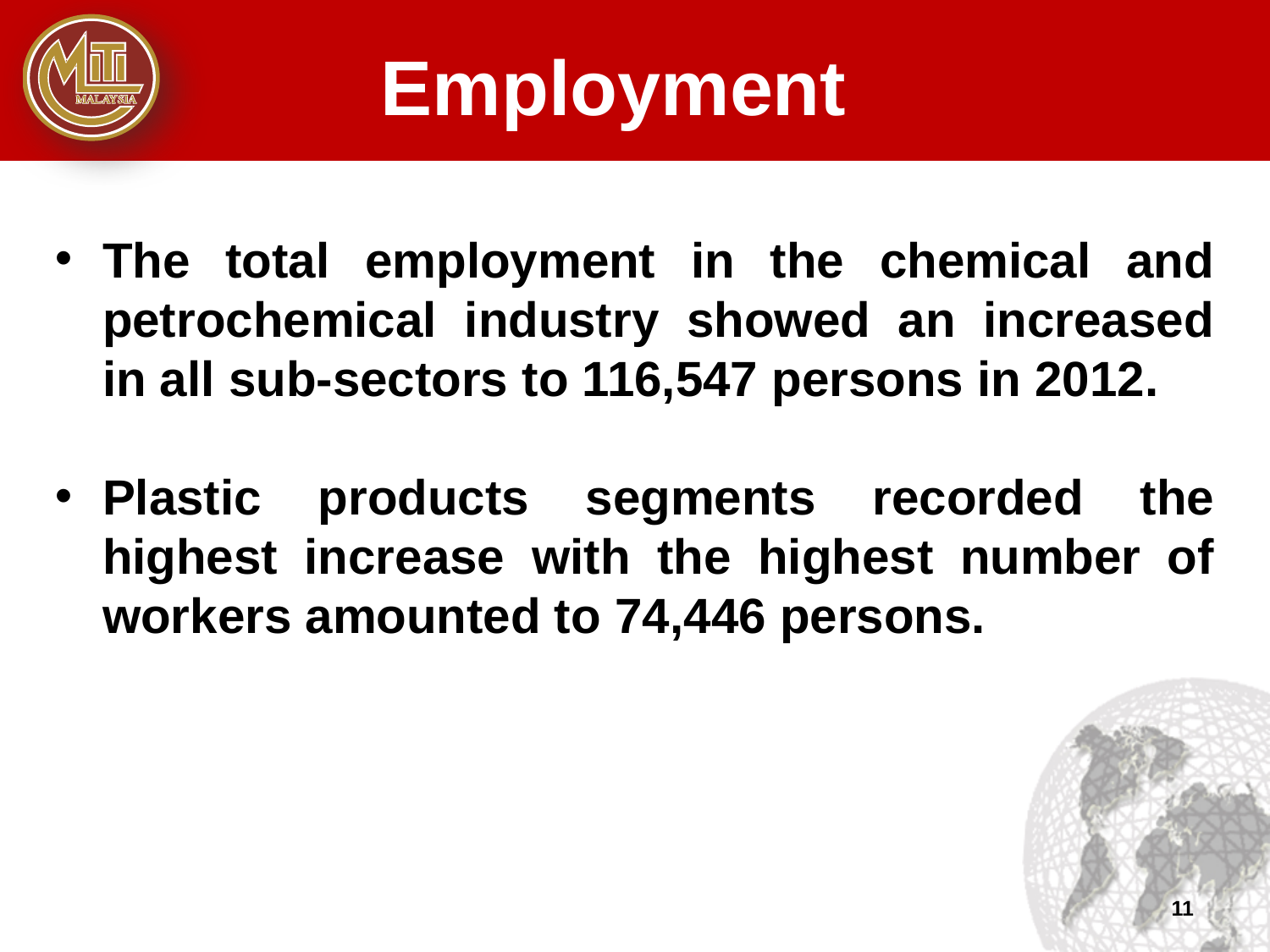

Employment
The total employment in the chemical and petrochemical industry showed an increased in all sub-sectors to 116,547 persons in 2012.

Plastic products segments recorded the highest increase with the highest number of workers amounted to 74,446 persons.

11